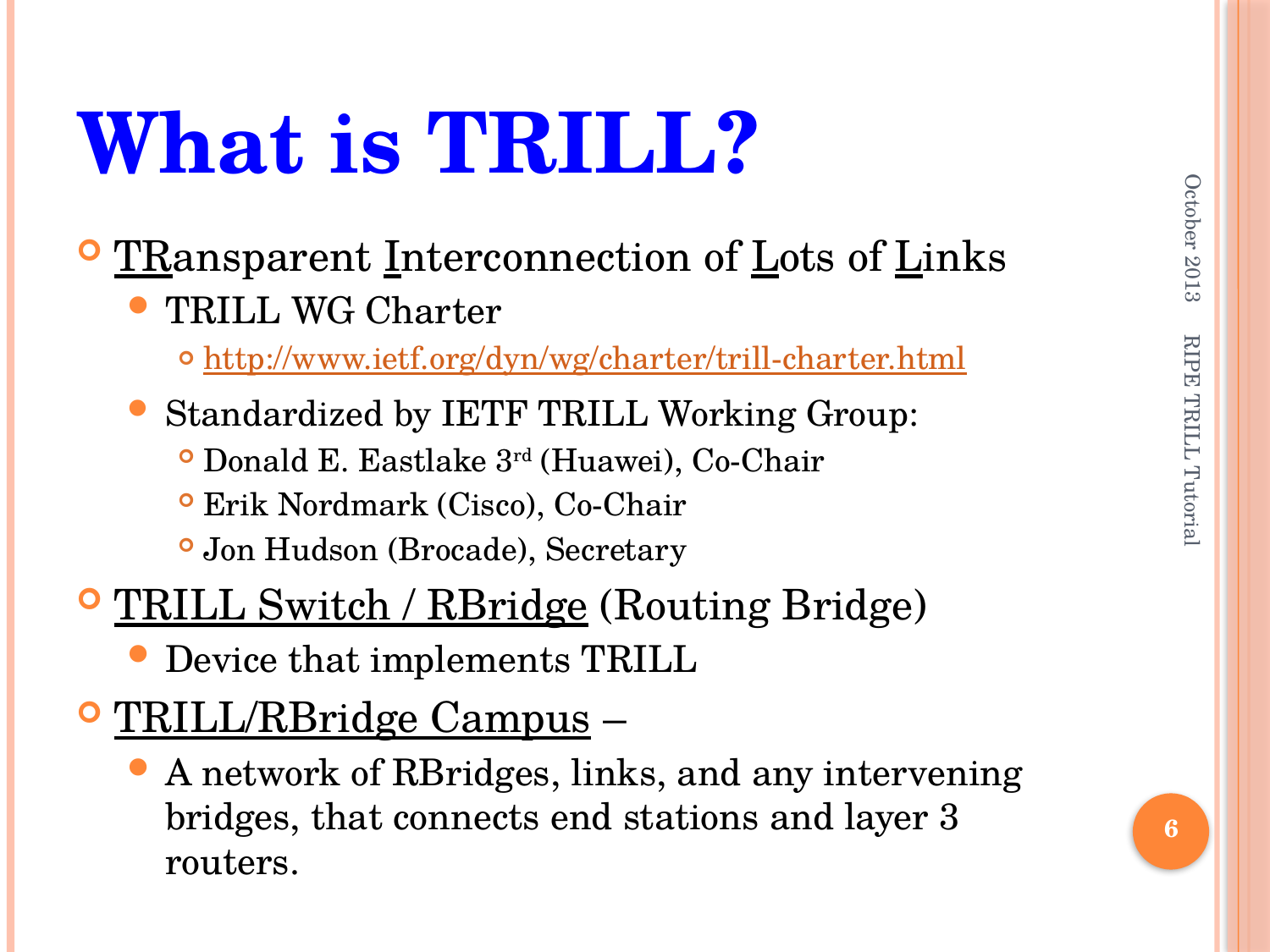

# What is TRILL?
October 2013
TRansparent Interconnection of Lots of Links
TRILL WG Charter
http://www.ietf.org/dyn/wg/charter/trill-charter.html
Standardized by IETF TRILL Working Group:
Donald E. Eastlake 3rd (Huawei), Co-Chair
Erik Nordmark (Cisco), Co-Chair
Jon Hudson (Brocade), Secretary
TRILL Switch / RBridge (Routing Bridge)
Device that implements TRILL
TRILL/RBridge Campus –
A network of RBridges, links, and any intervening bridges, that connects end stations and layer 3 routers.
RIPE TRILL Tutorial
6